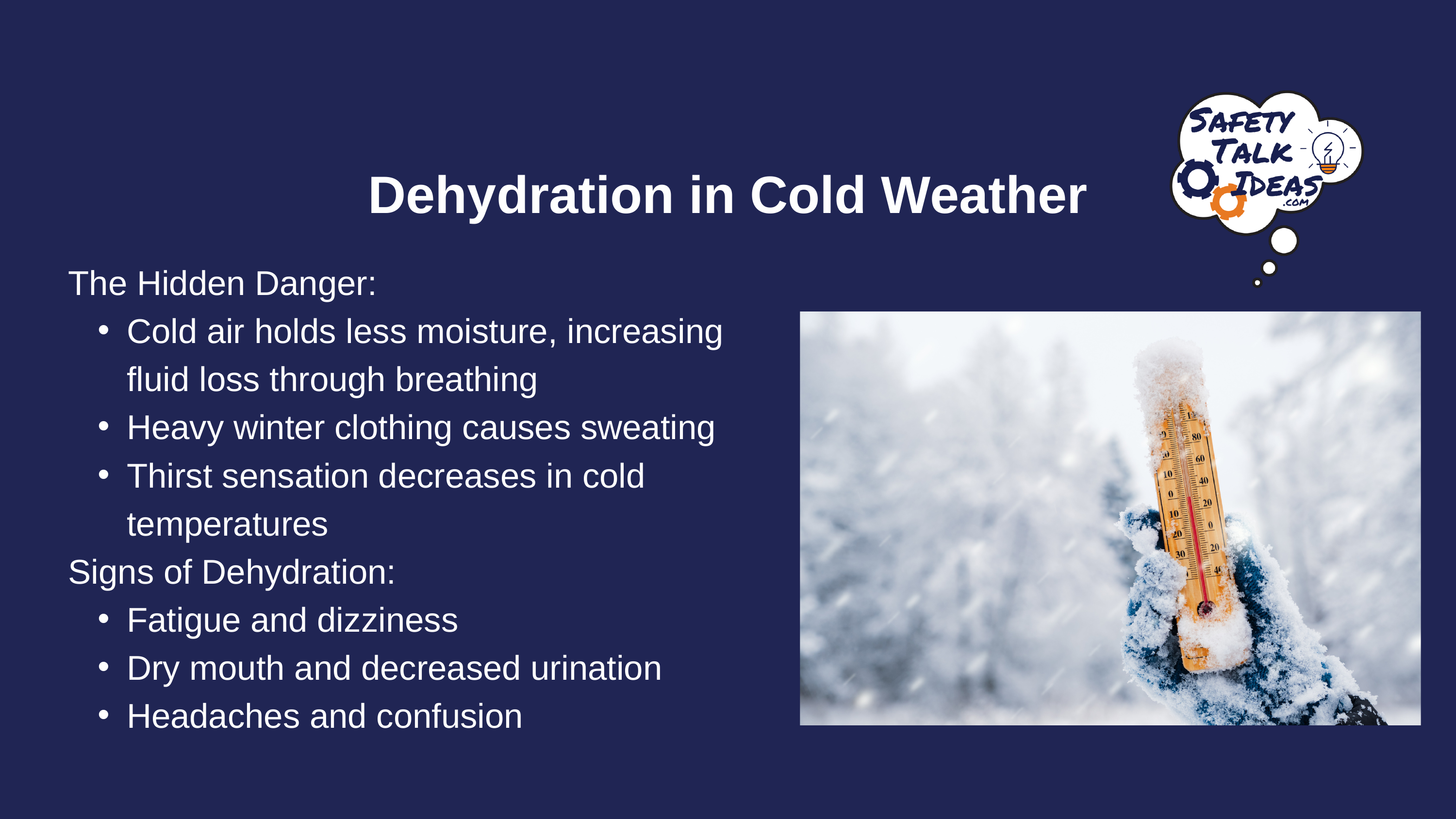

Dehydration in Cold Weather
The Hidden Danger:
Cold air holds less moisture, increasing fluid loss through breathing
Heavy winter clothing causes sweating
Thirst sensation decreases in cold temperatures
Signs of Dehydration:
Fatigue and dizziness
Dry mouth and decreased urination
Headaches and confusion